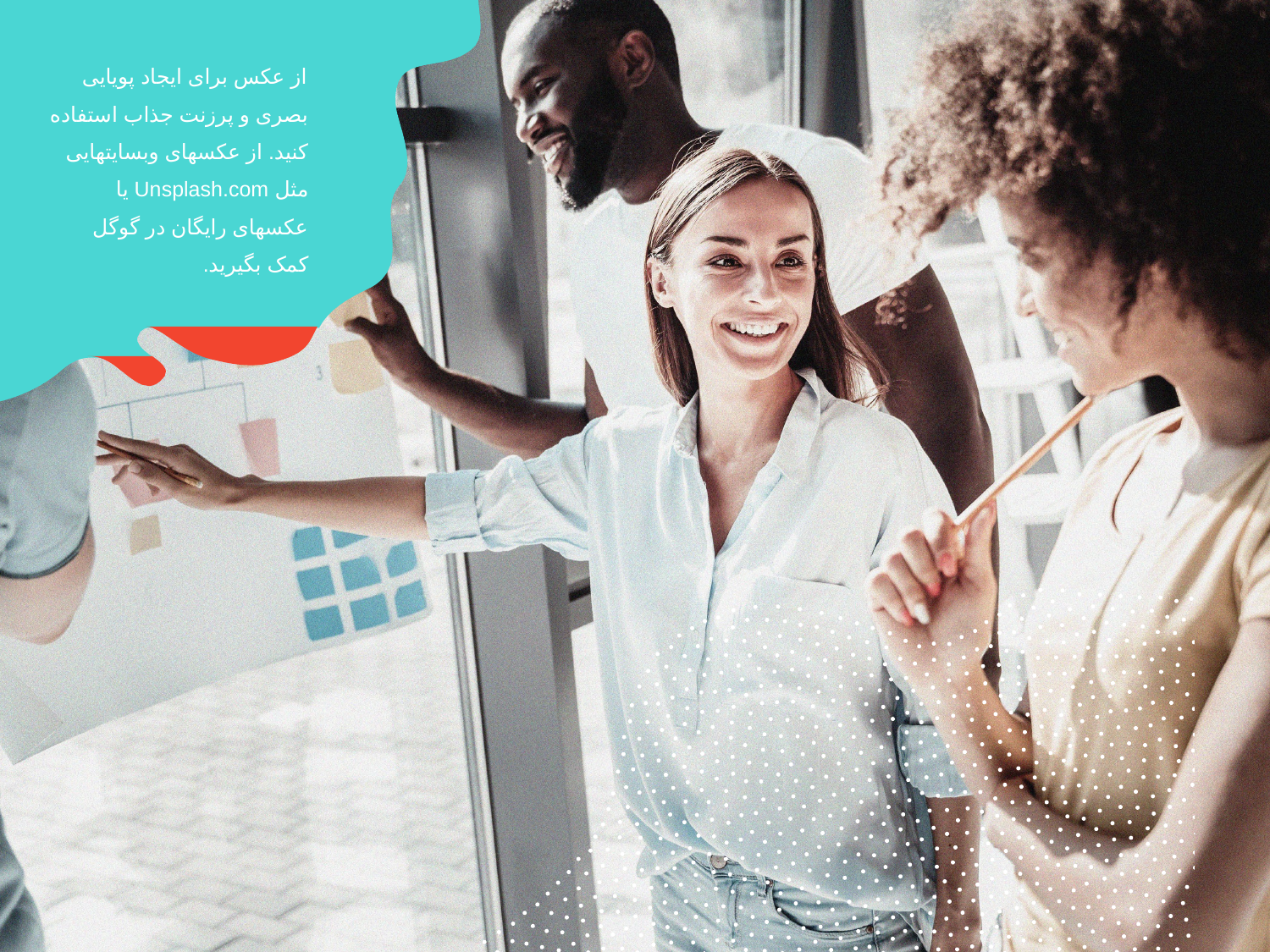

از عکس برای ایجاد پویایی بصری و پرزنت جذاب استفاده کنید. از عکسهای وبسایتهایی مثل Unsplash.com یا عکسهای رایگان در گوگل کمک بگیرید.